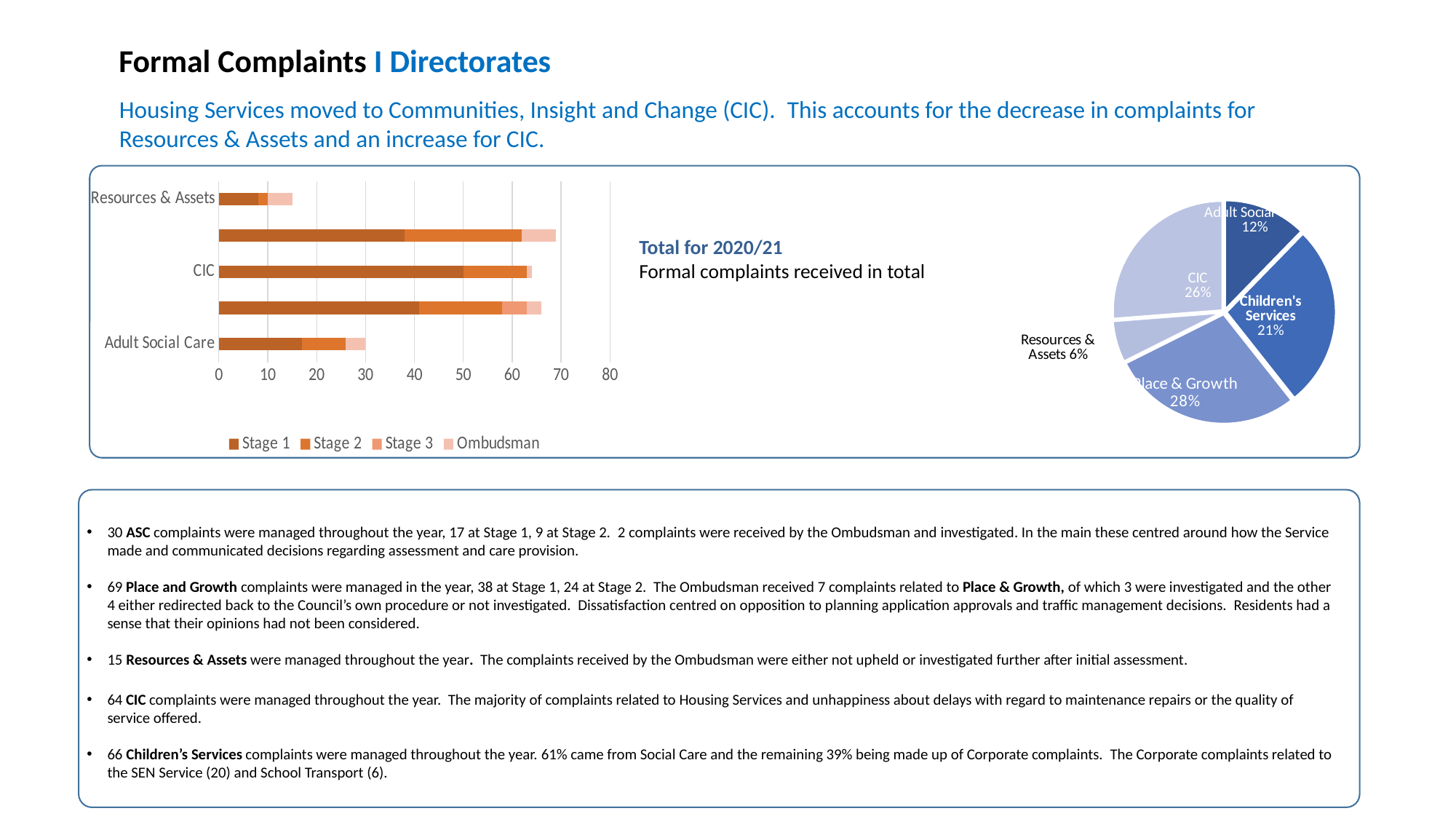

Formal Complaints I Directorates
Housing Services moved to Communities, Insight and Change (CIC).  This accounts for the decrease in complaints for Resources & Assets and an increase for CIC.

### Chart

| Category | Column1 |
|---|---|
| Adult Social Care | 30.0 |
| Children's Services | 66.0 |
| Place & Growth | 69.0 |
| Resources & Assets | 15.0 |
| CIC | 64.0 |

### Chart

| Category | Stage 1 | Stage 2 | Stage 3 | Ombudsman |
|---|---|---|---|---|
| Adult Social Care | 17.0 | 9.0 | 0.0 | 4.0 |
| Children's Services  | 41.0 | 17.0 | 5.0 | 3.0 |
| CIC | 50.0 | 13.0 | 0.0 | 1.0 |
| Place & Growth | 38.0 | 24.0 | 0.0 | 7.0 |
| Resources & Assets | 8.0 | 2.0 | 0.0 | 5.0 |
Total for 2020/21
Formal complaints received in total

30 ASC complaints were managed throughout the year, 17 at Stage 1, 9 at Stage 2.  2 complaints were received by the Ombudsman and investigated. In the main these centred around how the Service made and communicated decisions regarding assessment and care provision.

69 Place and Growth complaints were managed in the year, 38 at Stage 1, 24 at Stage 2.  The Ombudsman received 7 complaints related to Place & Growth, of which 3 were investigated and the other 4 either redirected back to the Council’s own procedure or not investigated.  Dissatisfaction centred on opposition to planning application approvals and traffic management decisions.  Residents had a sense that their opinions had not been considered.

15 Resources & Assets were managed throughout the year.  The complaints received by the Ombudsman were either not upheld or investigated further after initial assessment.

64 CIC complaints were managed throughout the year.  The majority of complaints related to Housing Services and unhappiness about delays with regard to maintenance repairs or the quality of service offered.

66 Children’s Services complaints were managed throughout the year. 61% came from Social Care and the remaining 39% being made up of Corporate complaints.  The Corporate complaints related to the SEN Service (20) and School Transport (6).